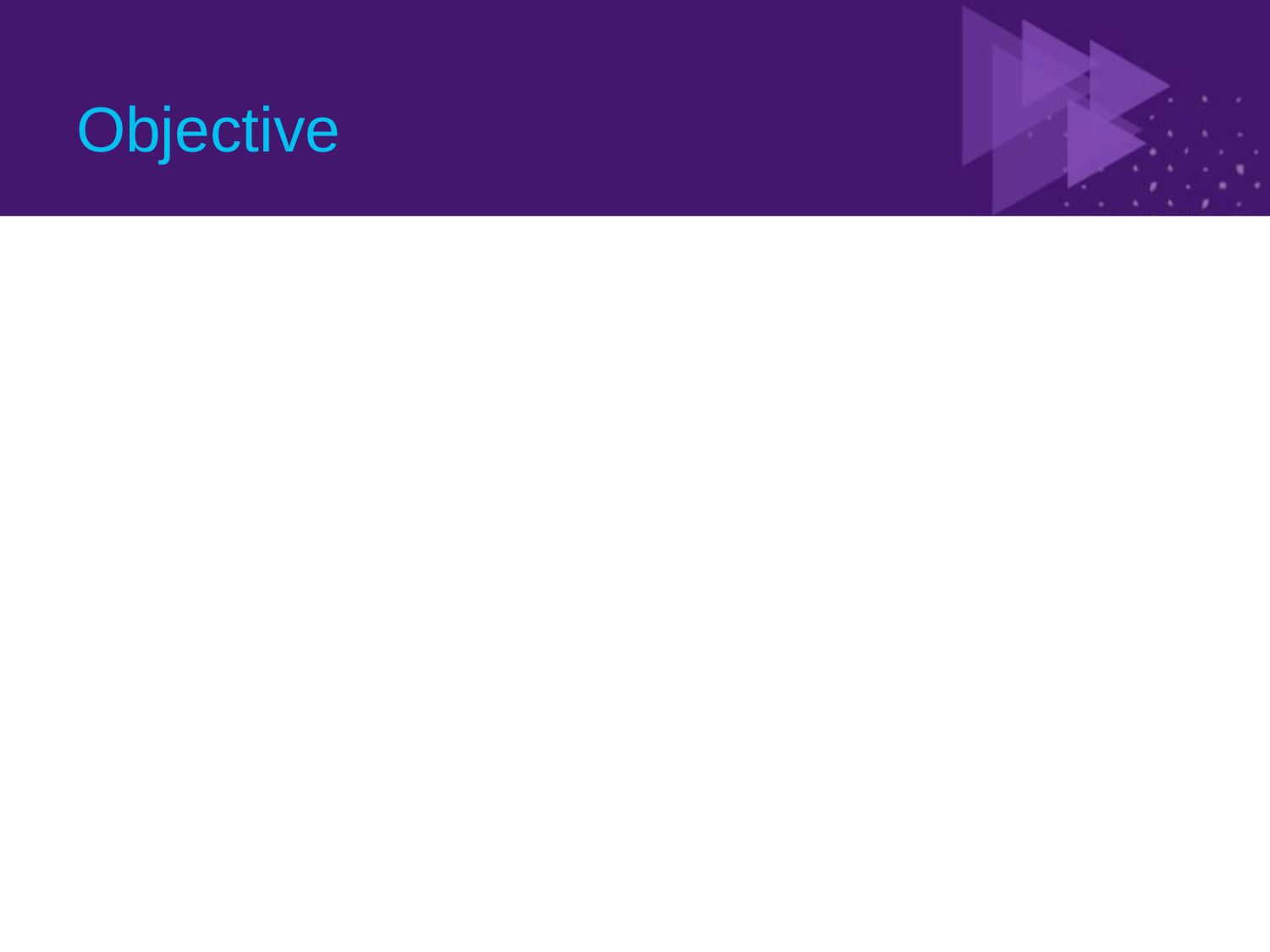

# Objective
Better understand Lync™ 2010 and the Enterprise Network

In scope: QoE, Bandwidth, Codecs, Forward Error Correction(FEC), Bandwidth Estimation, Call Admission Control (CAC), Differentiated Services Code Point (DSCP), Link Layer Discovery Protocol (LLDP), Virtual LANs (VLANs)
Monitoring, Partners, OSI, Resiliency.

Out of Scope: Everything Else